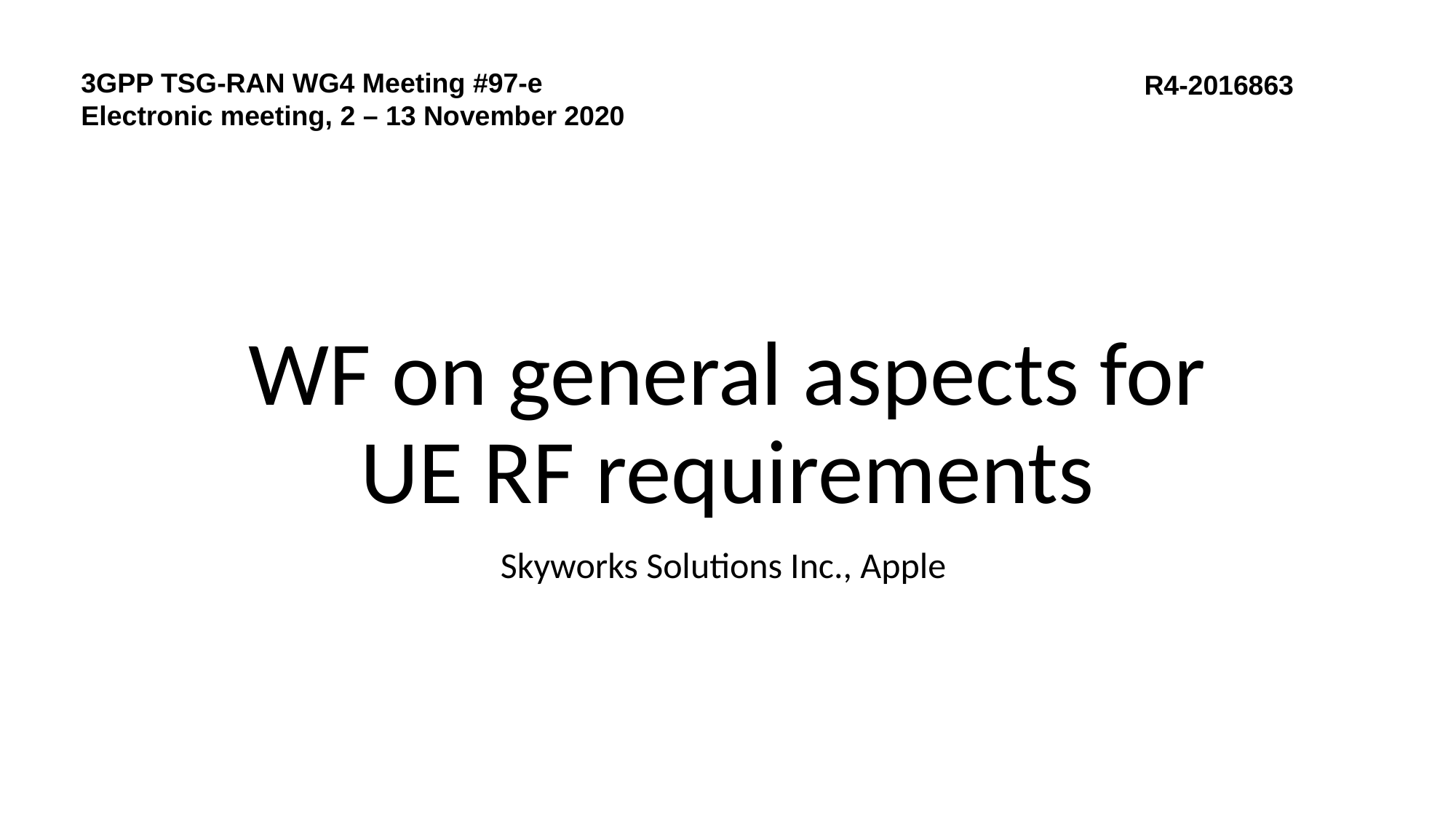

3GPP TSG-RAN WG4 Meeting #97-e
Electronic meeting, 2 – 13 November 2020
R4-2016863
# WF on general aspects for UE RF requirements
Skyworks Solutions Inc., Apple